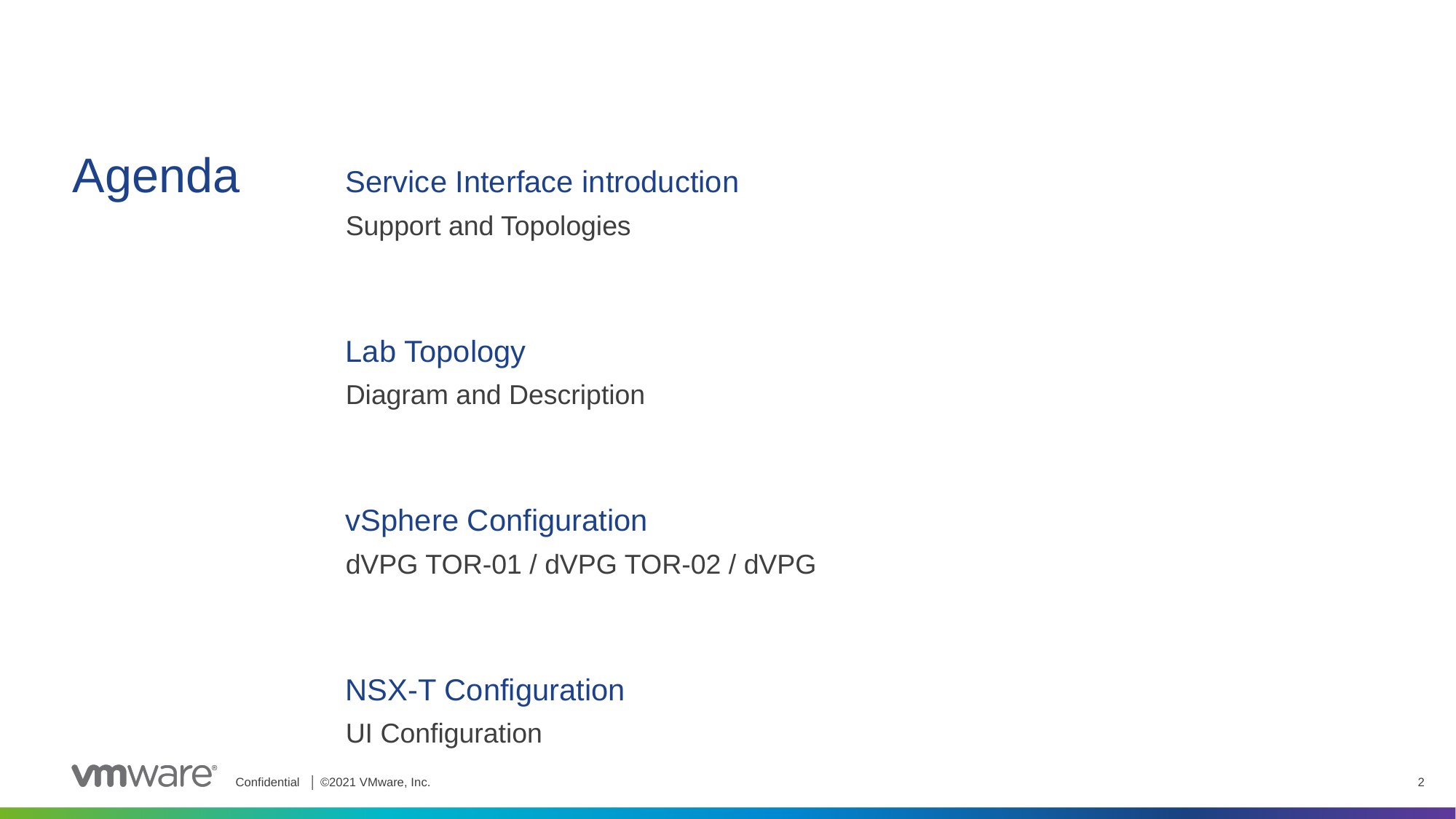

# Agenda
Service Interface introduction
Support and Topologies

Lab Topology
Diagram and Description

vSphere Configuration
dVPG TOR-01 / dVPG TOR-02 / dVPG

NSX-T Configuration
UI Configuration

Verification